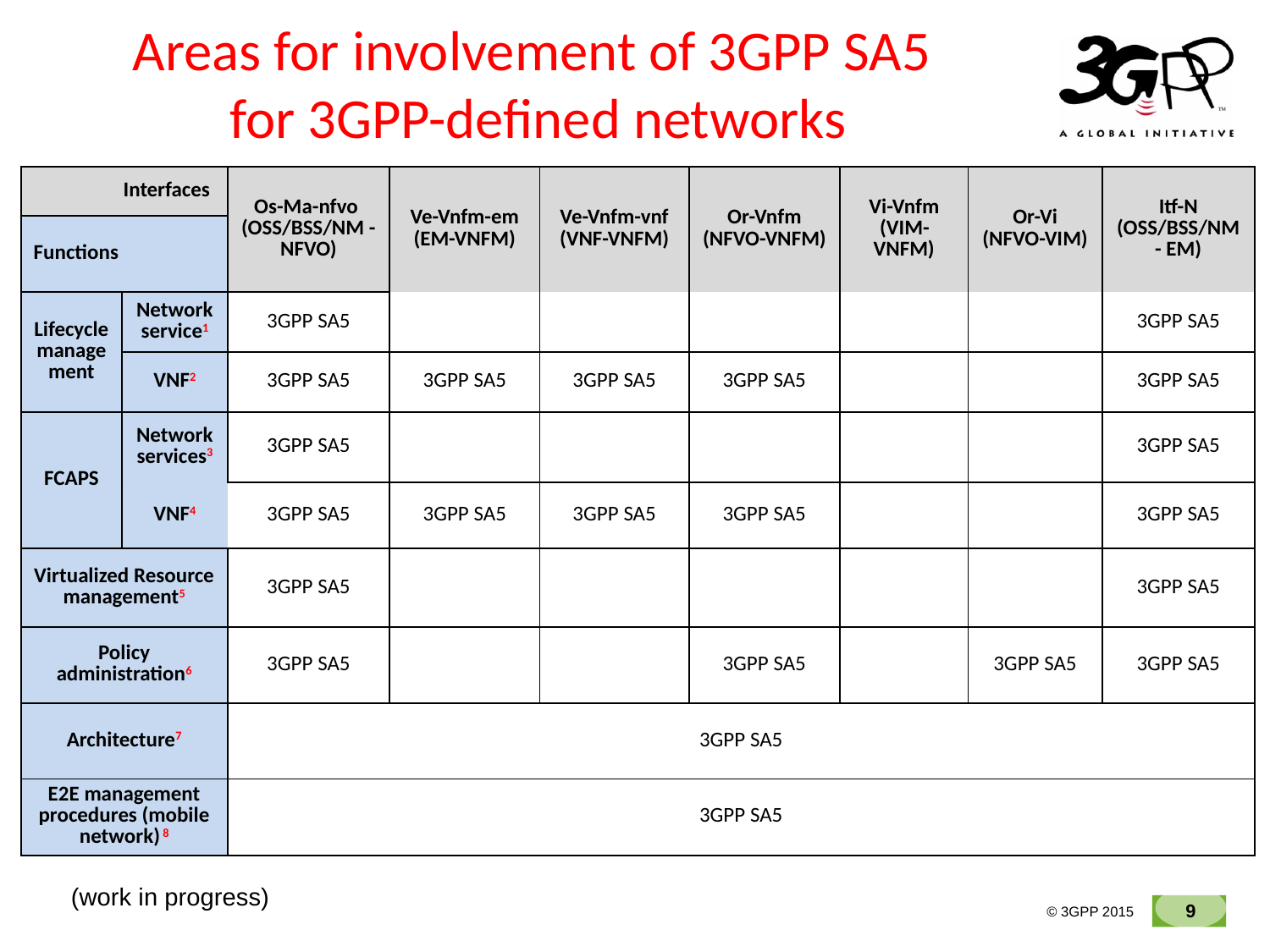

# Areas for involvement of 3GPP SA5 for 3GPP-defined networks
| Interfaces |  | Os-Ma-nfvo (OSS/BSS/NM - NFVO) | Ve-Vnfm-em (EM-VNFM) | Ve-Vnfm-vnf (VNF-VNFM) | Or-Vnfm (NFVO-VNFM) | Vi-Vnfm (VIM-VNFM) | Or-Vi (NFVO-VIM) | Itf-N (OSS/BSS/NM - EM) |
| --- | --- | --- | --- | --- | --- | --- | --- | --- |
| Functions |  |  |  |  |  |  |  |  |
| Lifecycle management | Network service1 | 3GPP SA5 |  |  |  |  |  | 3GPP SA5 |
|  | VNF2 | 3GPP SA5 | 3GPP SA5 | 3GPP SA5 | 3GPP SA5 |  |  | 3GPP SA5 |
| FCAPS | Network services3 | 3GPP SA5 |  |  |  |  |  | 3GPP SA5 |
|  | VNF4 | 3GPP SA5 | 3GPP SA5 | 3GPP SA5 | 3GPP SA5 |  |  | 3GPP SA5 |
| Virtualized Resource management5 |  | 3GPP SA5 |  |  |  |  |  | 3GPP SA5 |
| Policy administration6 |  | 3GPP SA5 |  |  | 3GPP SA5 |  | 3GPP SA5 | 3GPP SA5 |
| Architecture7 |  | 3GPP SA5 |  |  |  |  |  |  |
| E2E management procedures (mobile network) 8 |  | 3GPP SA5 |  |  |  |  |  |  |
(work in progress)